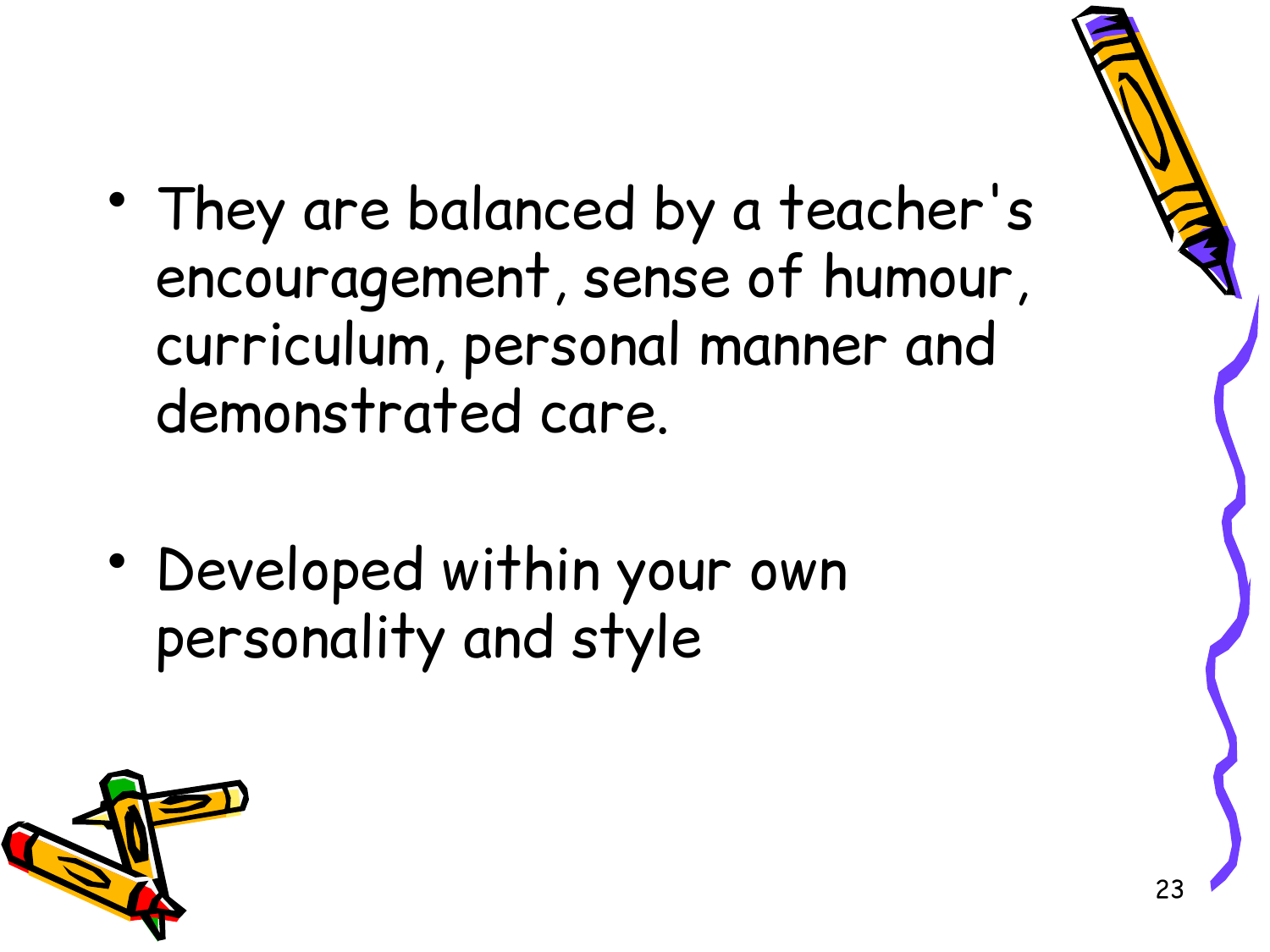

They are balanced by a teacher's encouragement, sense of humour, curriculum, personal manner and demonstrated care.

Developed within your own personality and style
23